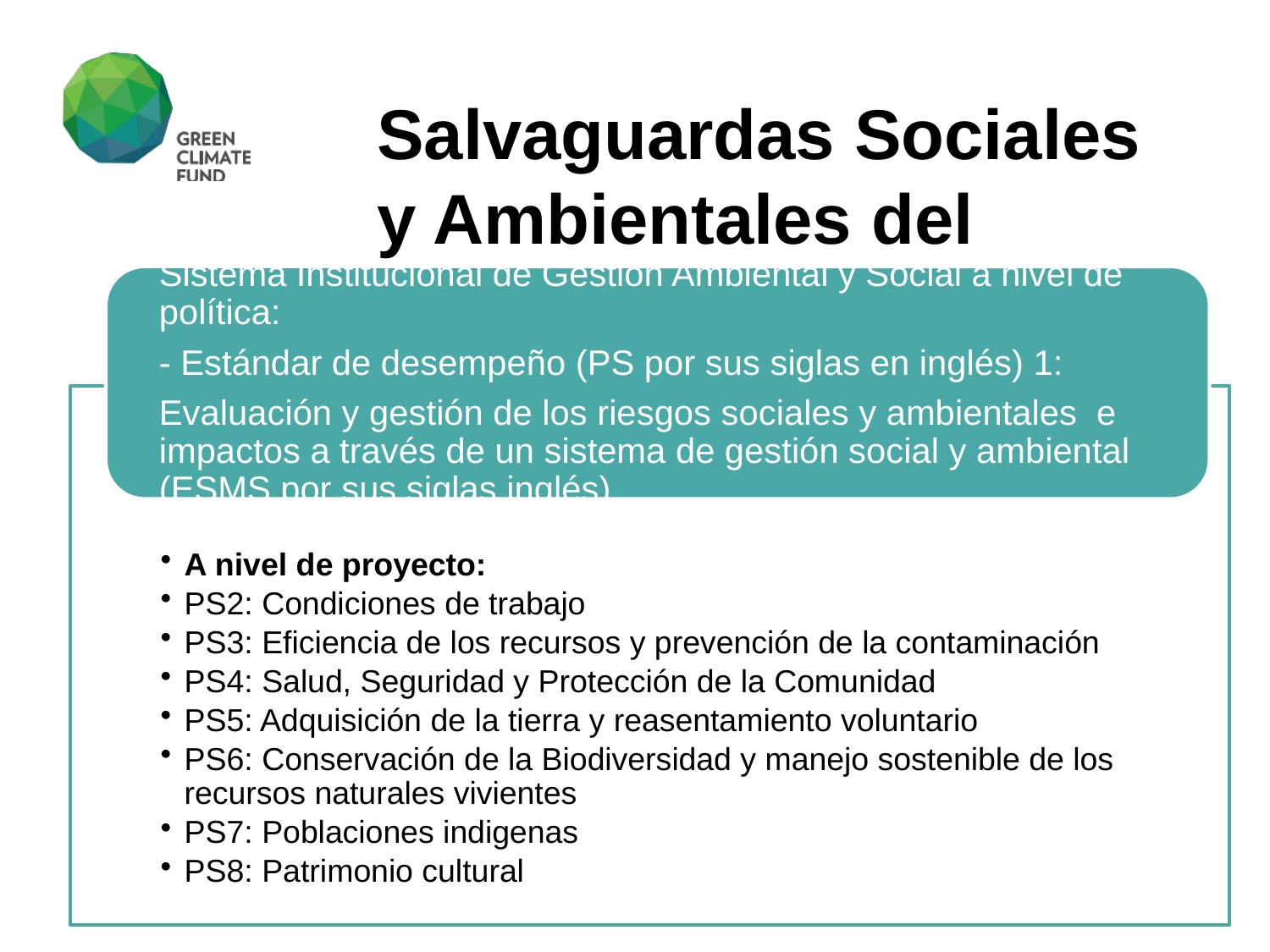

Salvaguardas Sociales y Ambientales del Fondo

A nivel de proyecto:
PS2: Condiciones de trabajo
PS3: Eficiencia de los recursos y prevención de la contaminación
PS4: Salud, Seguridad y Protección de la Comunidad
PS5: Adquisición de la tierra y reasentamiento voluntario
PS6: Conservación de la Biodiversidad y manejo sostenible de los recursos naturales vivientes
PS7: Poblaciones indigenas
PS8: Patrimonio cultural
Sistema Institucional de Gestión Ambiental y Social a nivel de política:
- Estándar de desempeño (PS por sus siglas en inglés) 1:
Evaluación y gestión de los riesgos sociales y ambientales  e impactos a través de un sistema de gestión social y ambiental (ESMS por sus siglas inglés)